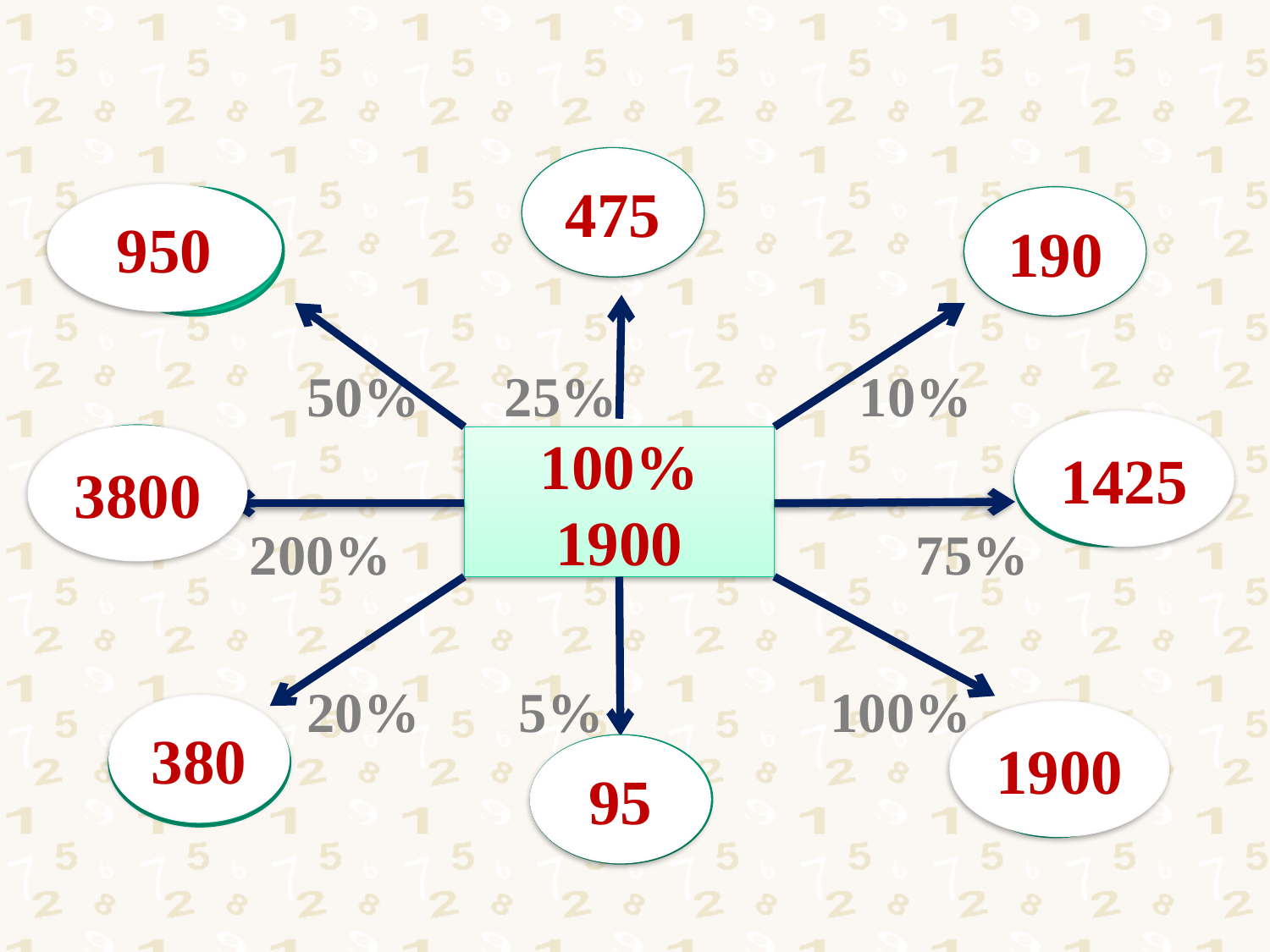

#

475
950

190

              50%      25%                 10%

          200%                                     75%

              20%       5%                100%
1425

3800

100%
1900
380

1900

95